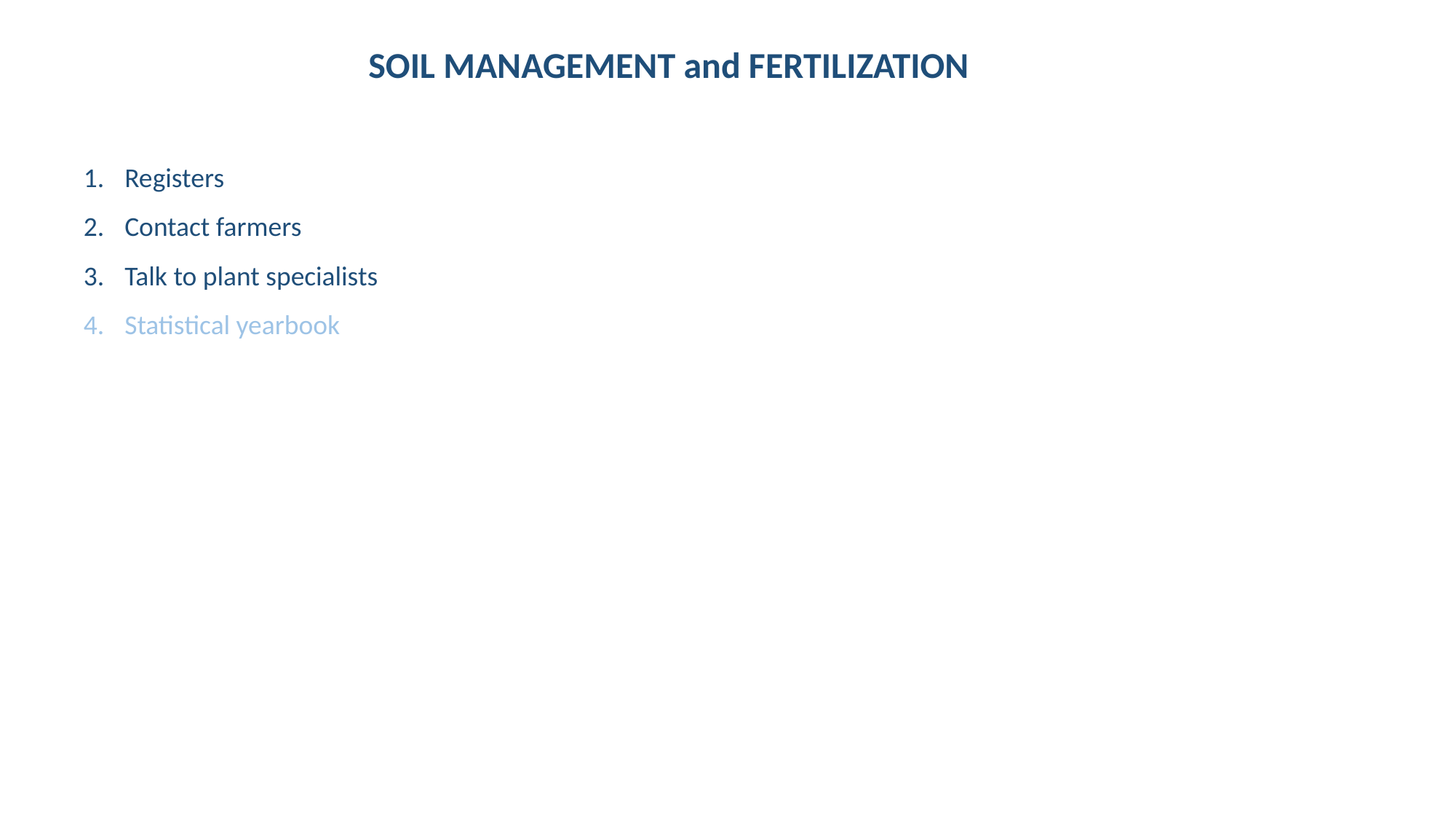

SOIL MANAGEMENT and FERTILIZATION
Registers
Contact farmers
Talk to plant specialists
Statistical yearbook